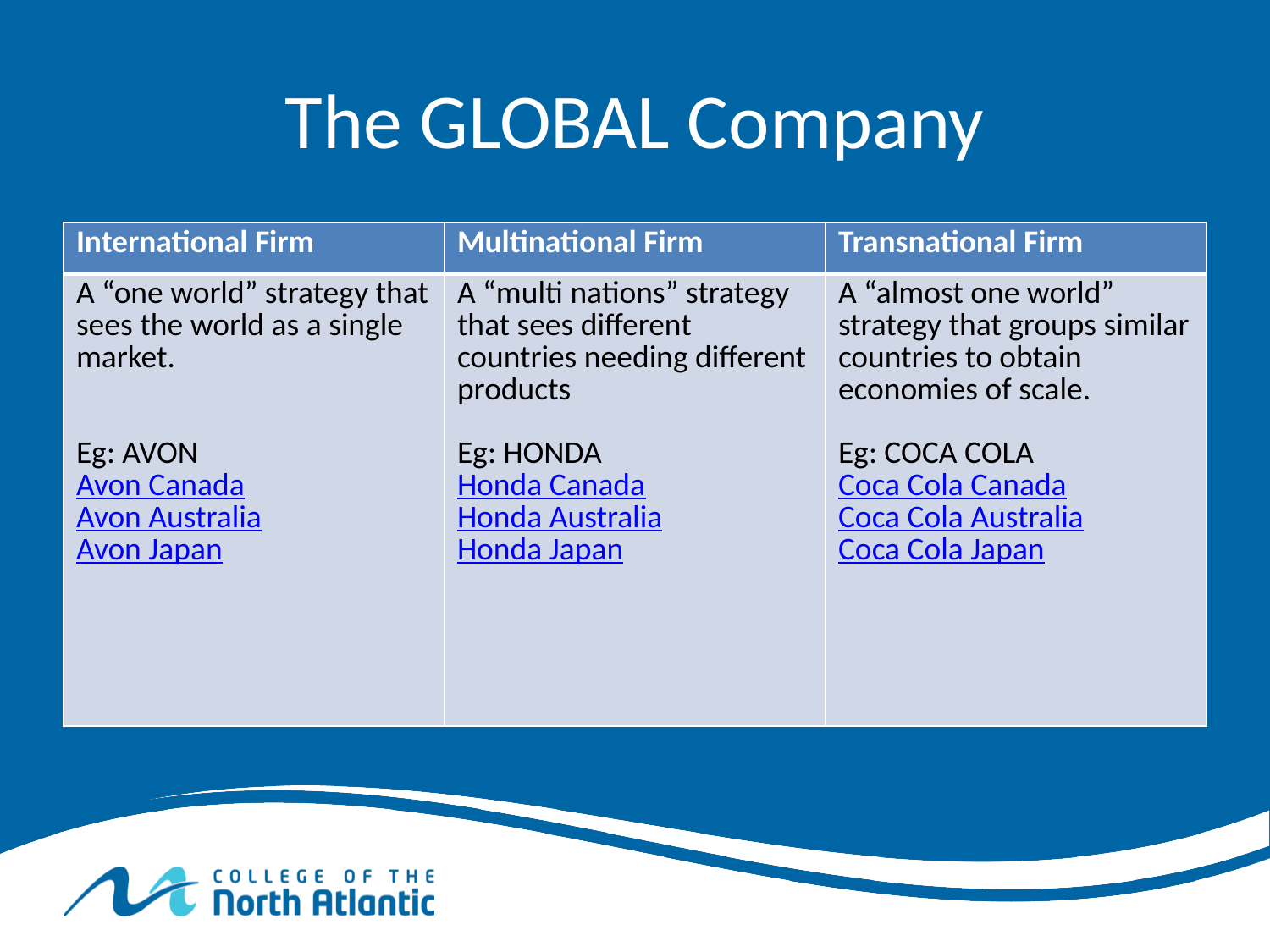

# The GLOBAL Company
| International Firm | Multinational Firm | Transnational Firm |
| --- | --- | --- |
| A “one world” strategy that sees the world as a single market. Eg: AVON Avon Canada Avon Australia Avon Japan | A “multi nations” strategy that sees different countries needing different products Eg: HONDA Honda Canada Honda Australia Honda Japan | A “almost one world” strategy that groups similar countries to obtain economies of scale. Eg: COCA COLA Coca Cola Canada Coca Cola Australia Coca Cola Japan |